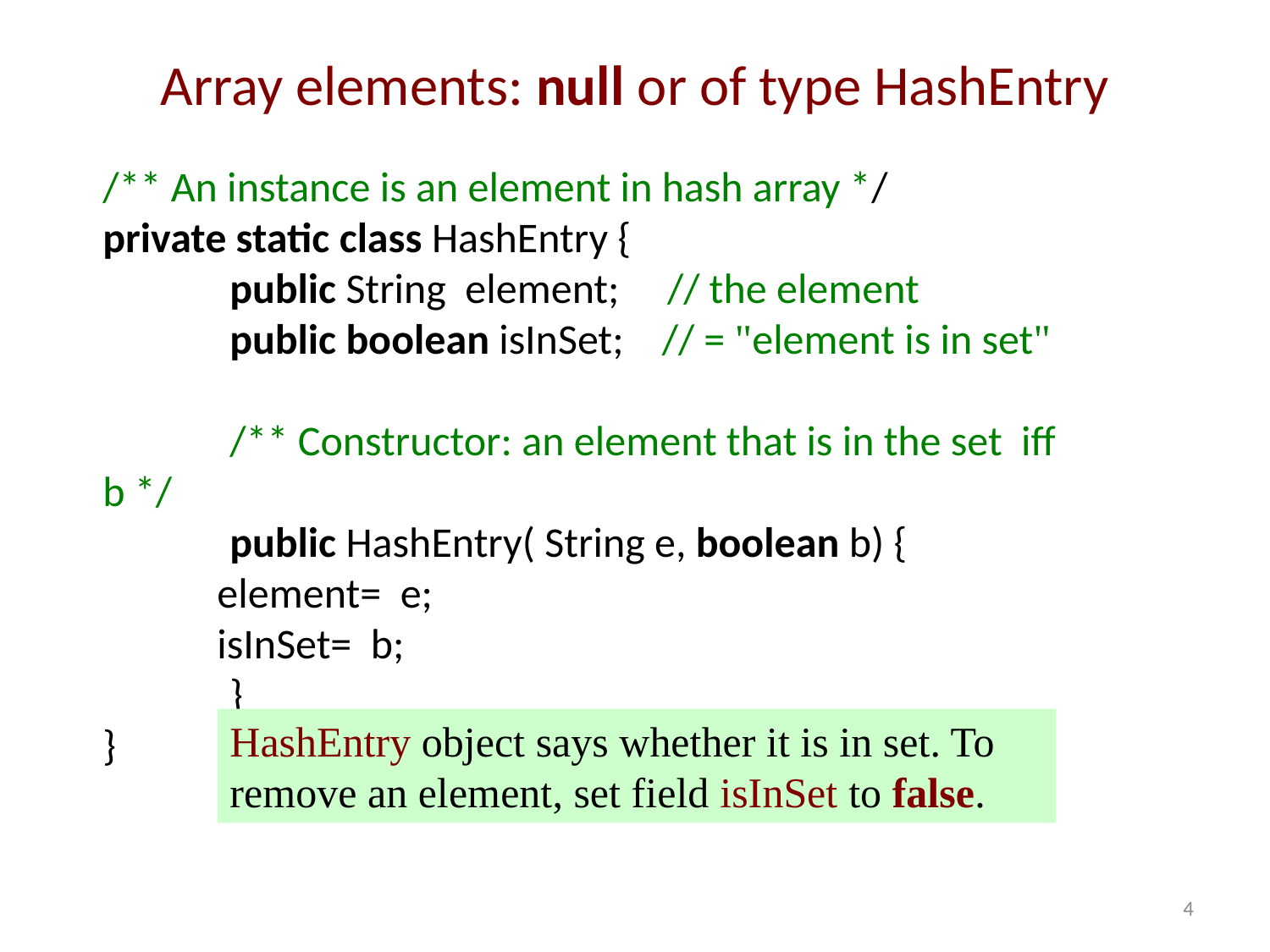

# Array elements: null or of type HashEntry
/** An instance is an element in hash array */
private static class HashEntry {
	public String  element;     // the element
	public boolean isInSet;    // = "element is in set"

	/** Constructor: an element that is in the set  iff b */
	public HashEntry( String e, boolean b) {
            element=  e;
            isInSet=  b;
	}
}
HashEntry object says whether it is in set. To remove an element, set field isInSet to false.
4